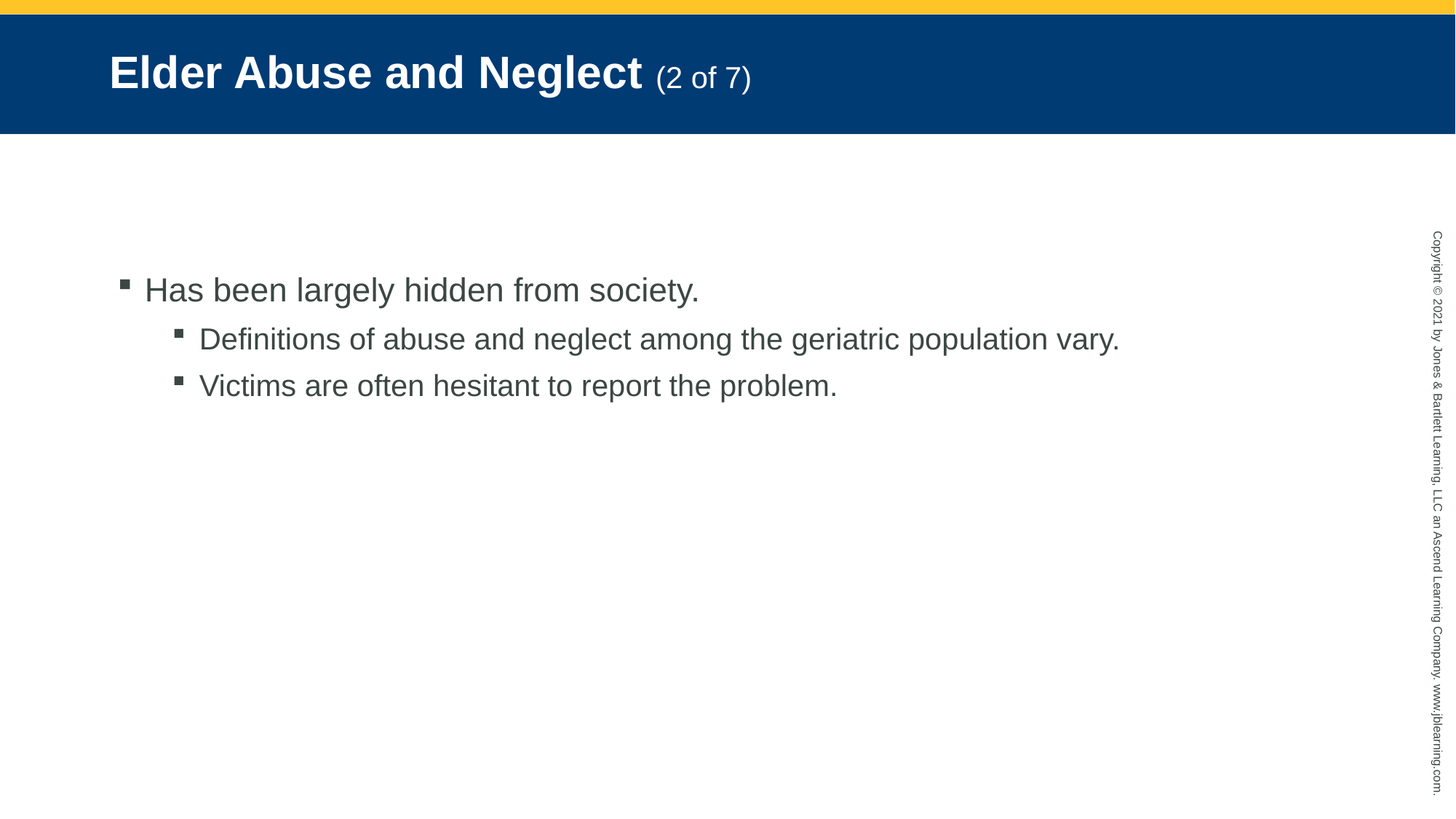

# Elder Abuse and Neglect (2 of 7)
Has been largely hidden from society.
Definitions of abuse and neglect among the geriatric population vary.
Victims are often hesitant to report the problem.